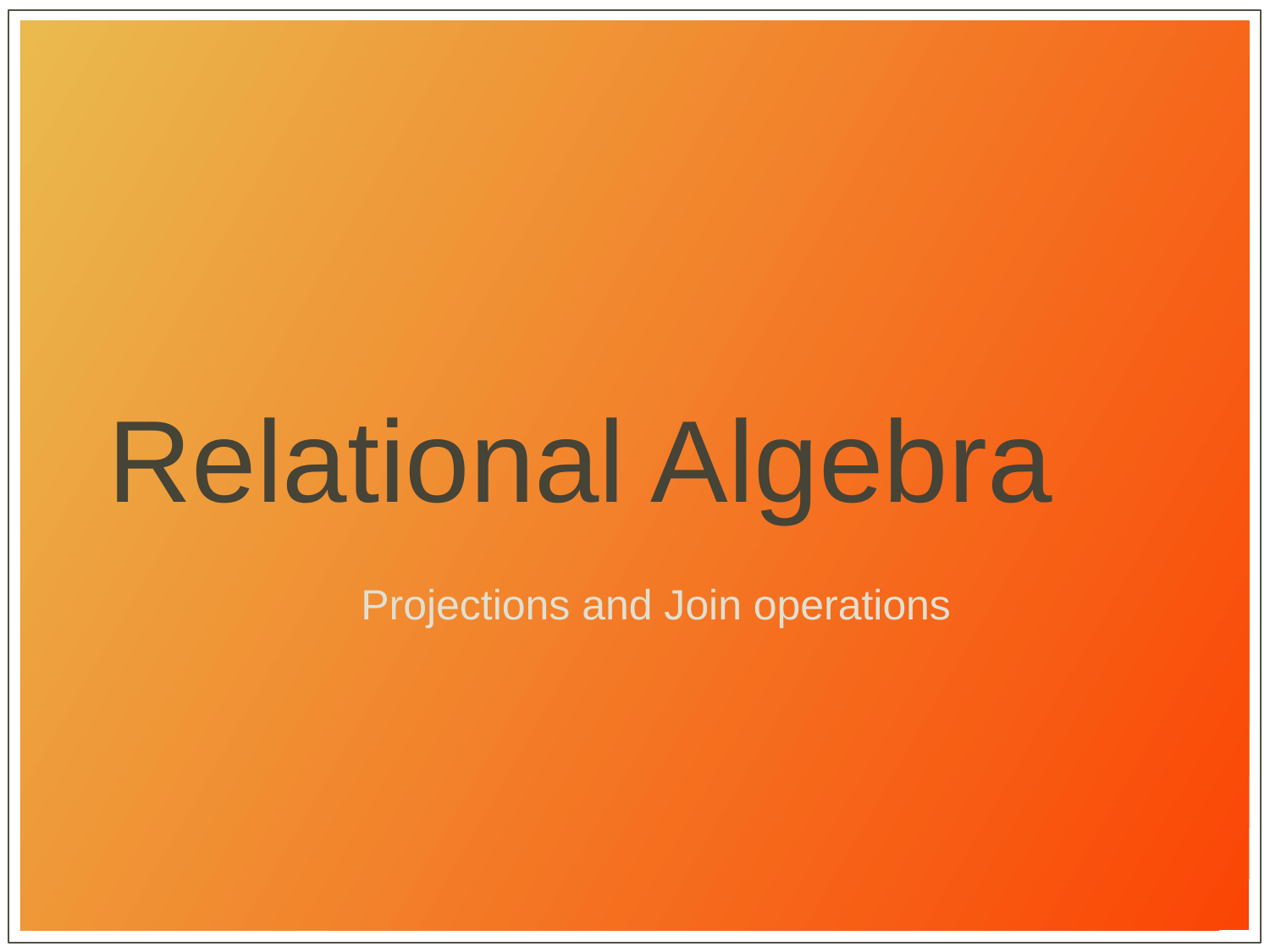

# Relational Algebra
Projections and Join operations